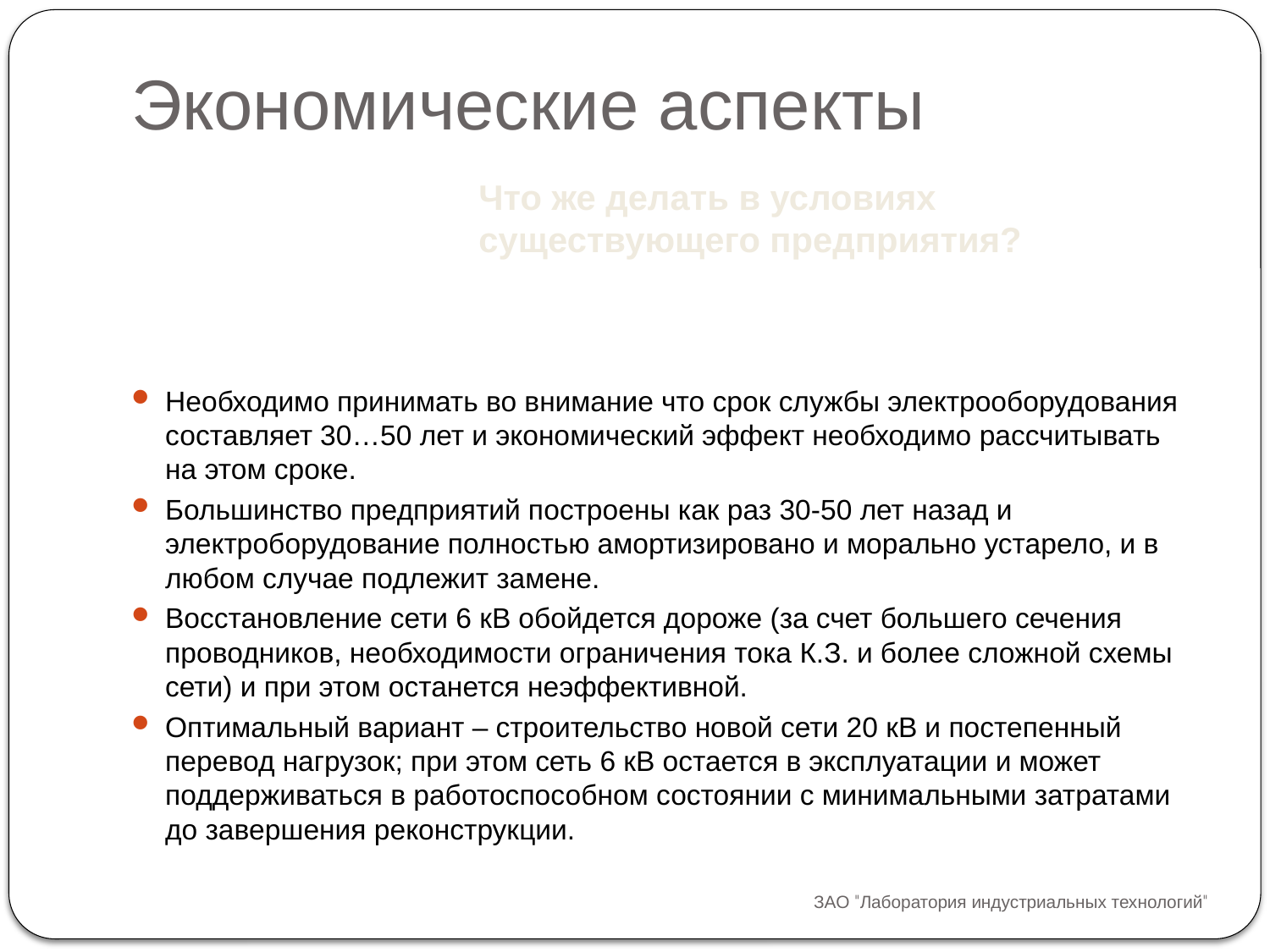

# Экономические аспекты
Что же делать в условиях существующего предприятия?
Необходимо принимать во внимание что срок службы электрооборудования составляет 30…50 лет и экономический эффект необходимо рассчитывать на этом сроке.
Большинство предприятий построены как раз 30-50 лет назад и электроборудование полностью амортизировано и морально устарело, и в любом случае подлежит замене.
Восстановление сети 6 кВ обойдется дороже (за счет большего сечения проводников, необходимости ограничения тока К.З. и более сложной схемы сети) и при этом останется неэффективной.
Оптимальный вариант – строительство новой сети 20 кВ и постепенный перевод нагрузок; при этом сеть 6 кВ остается в эксплуатации и может поддерживаться в работоспособном состоянии с минимальными затратами до завершения реконструкции.

ЗАО "Лаборатория индустриальных технологий"